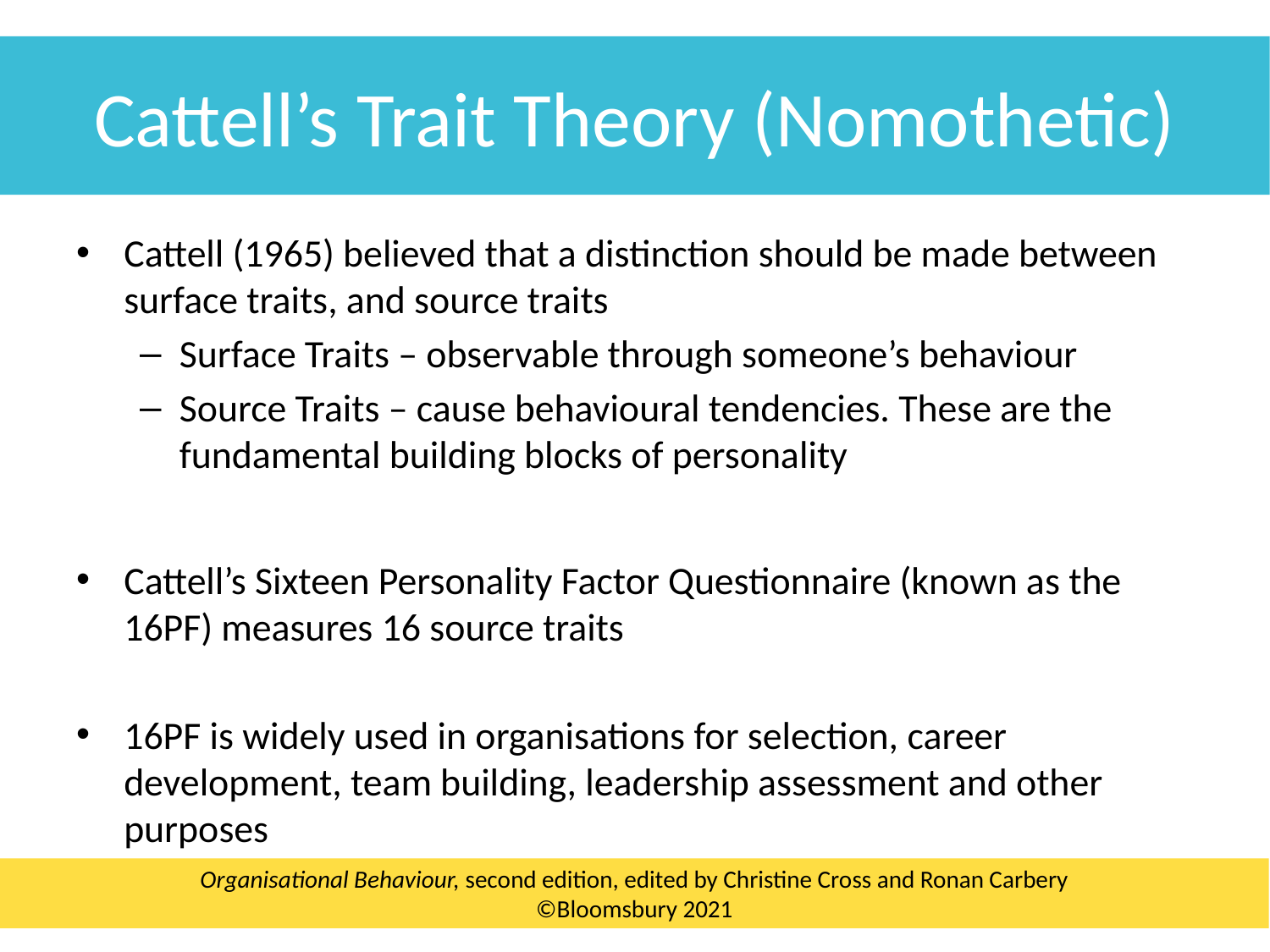

Cattell’s Trait Theory (Nomothetic)
Cattell (1965) believed that a distinction should be made between surface traits, and source traits
Surface Traits – observable through someone’s behaviour
Source Traits – cause behavioural tendencies. These are the fundamental building blocks of personality

Cattell’s Sixteen Personality Factor Questionnaire (known as the 16PF) measures 16 source traits

16PF is widely used in organisations for selection, career development, team building, leadership assessment and other purposes